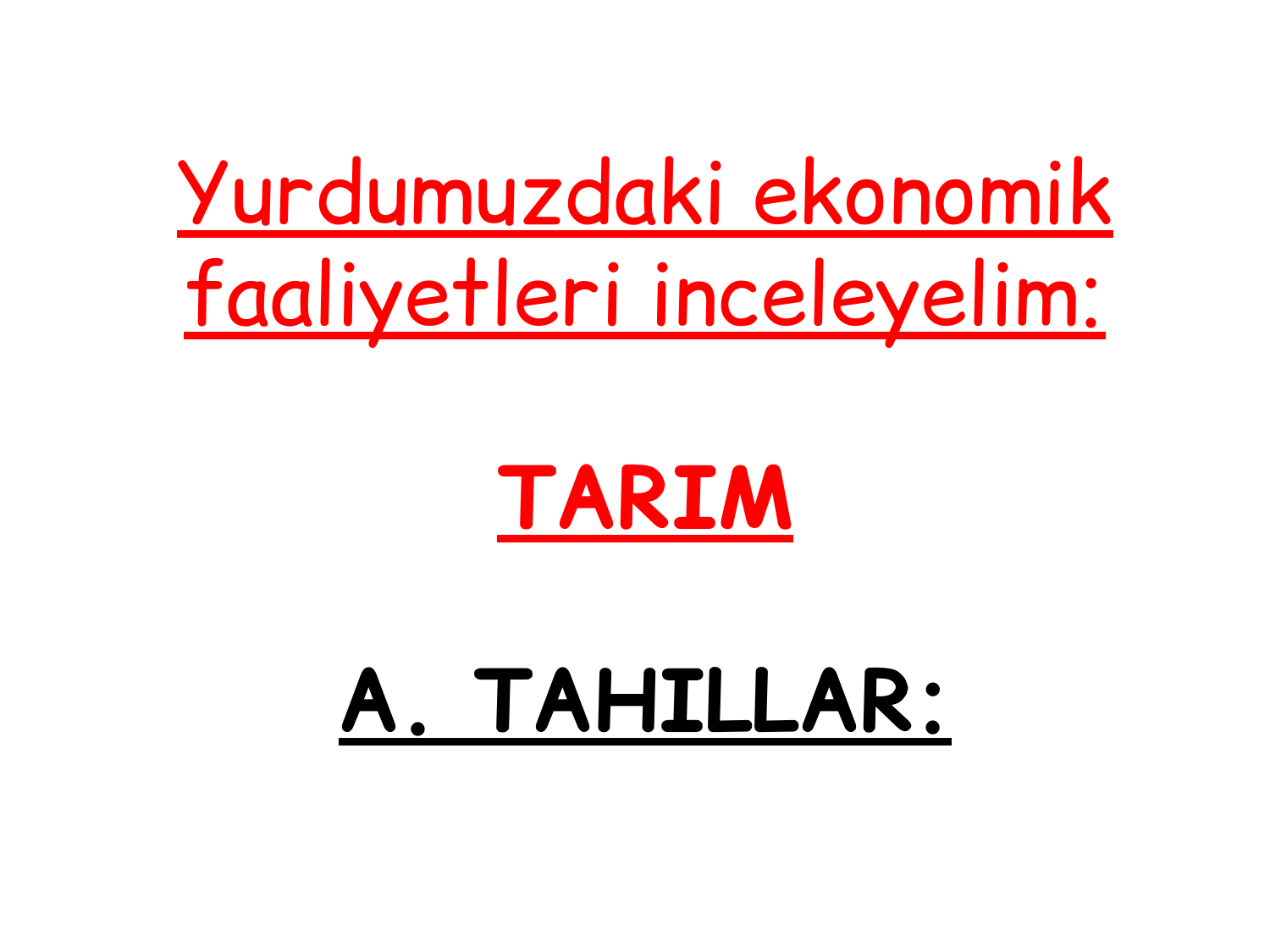

Yurdumuzdaki ekonomik faaliyetleri inceleyelim:

TARIM

A. TAHILLAR: